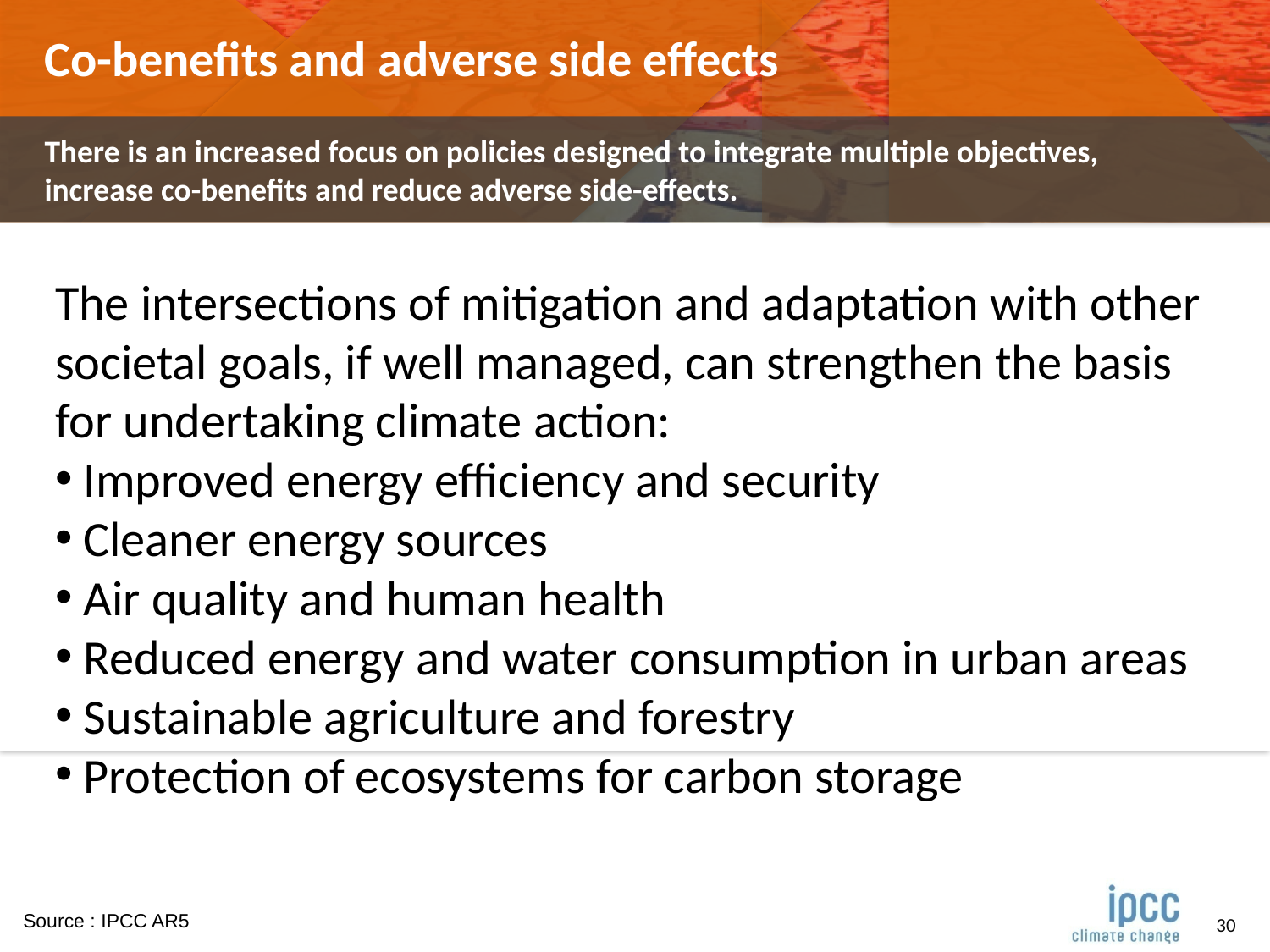

Co-benefits and adverse side effects
There is an increased focus on policies designed to integrate multiple objectives, increase co-benefits and reduce adverse side-effects.
The intersections of mitigation and adaptation with other societal goals, if well managed, can strengthen the basis for undertaking climate action:
 Improved energy efficiency and security
 Cleaner energy sources
 Air quality and human health
 Reduced energy and water consumption in urban areas
 Sustainable agriculture and forestry
 Protection of ecosystems for carbon storage

Source : IPCC AR5